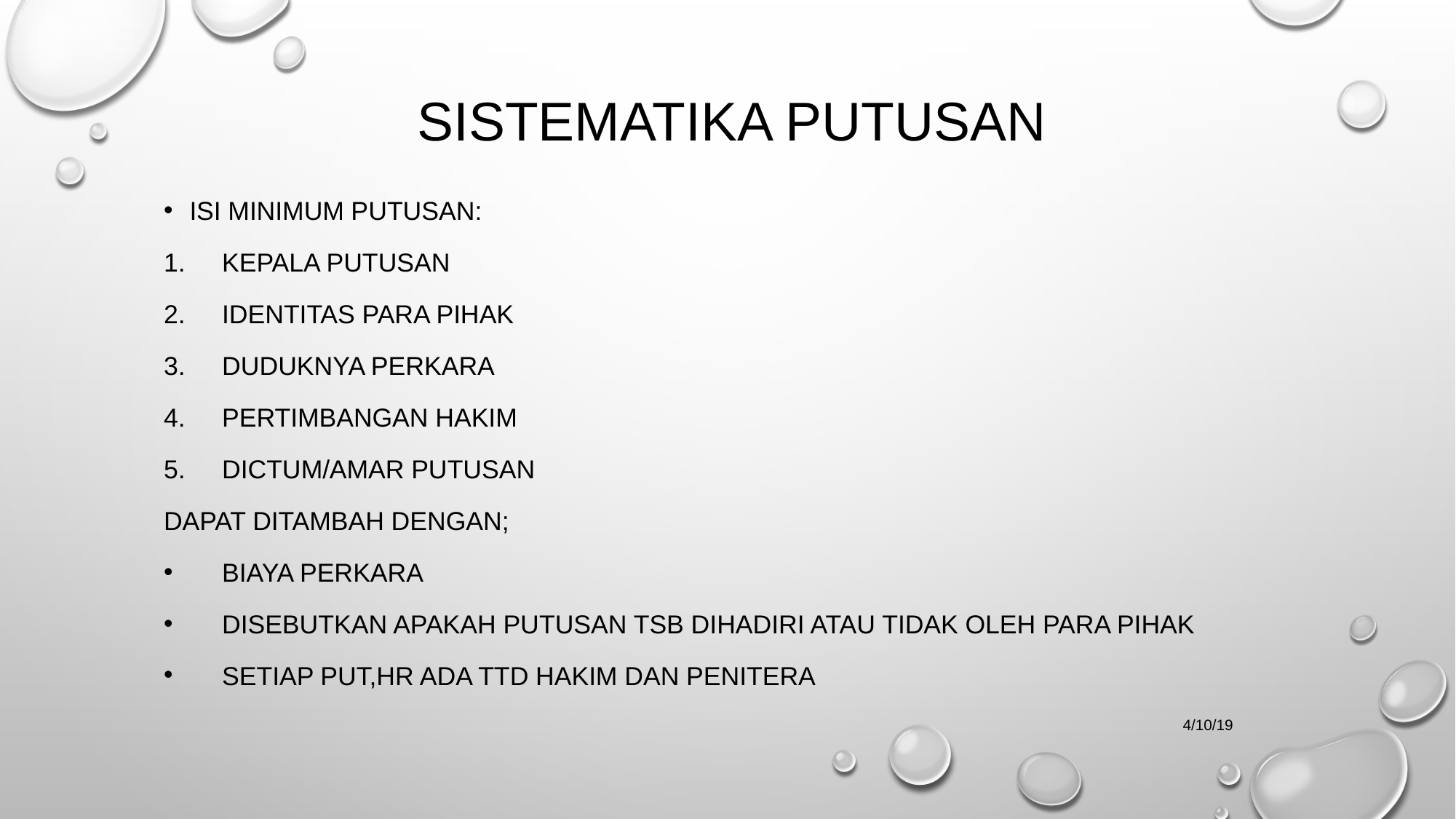

# Sistematika putusan
Isi minimum putusan:
Kepala putusan
Identitas para pihak
Duduknya perkara
Pertimbangan hakim
Dictum/amar putusan
Dapat ditambah dengan;
Biaya perkara
Disebutkan apakah putusan tsb dihadiri atau tidak oleh para pihak
Setiap put,hr ada TTD hakim dan penitera
4/10/19